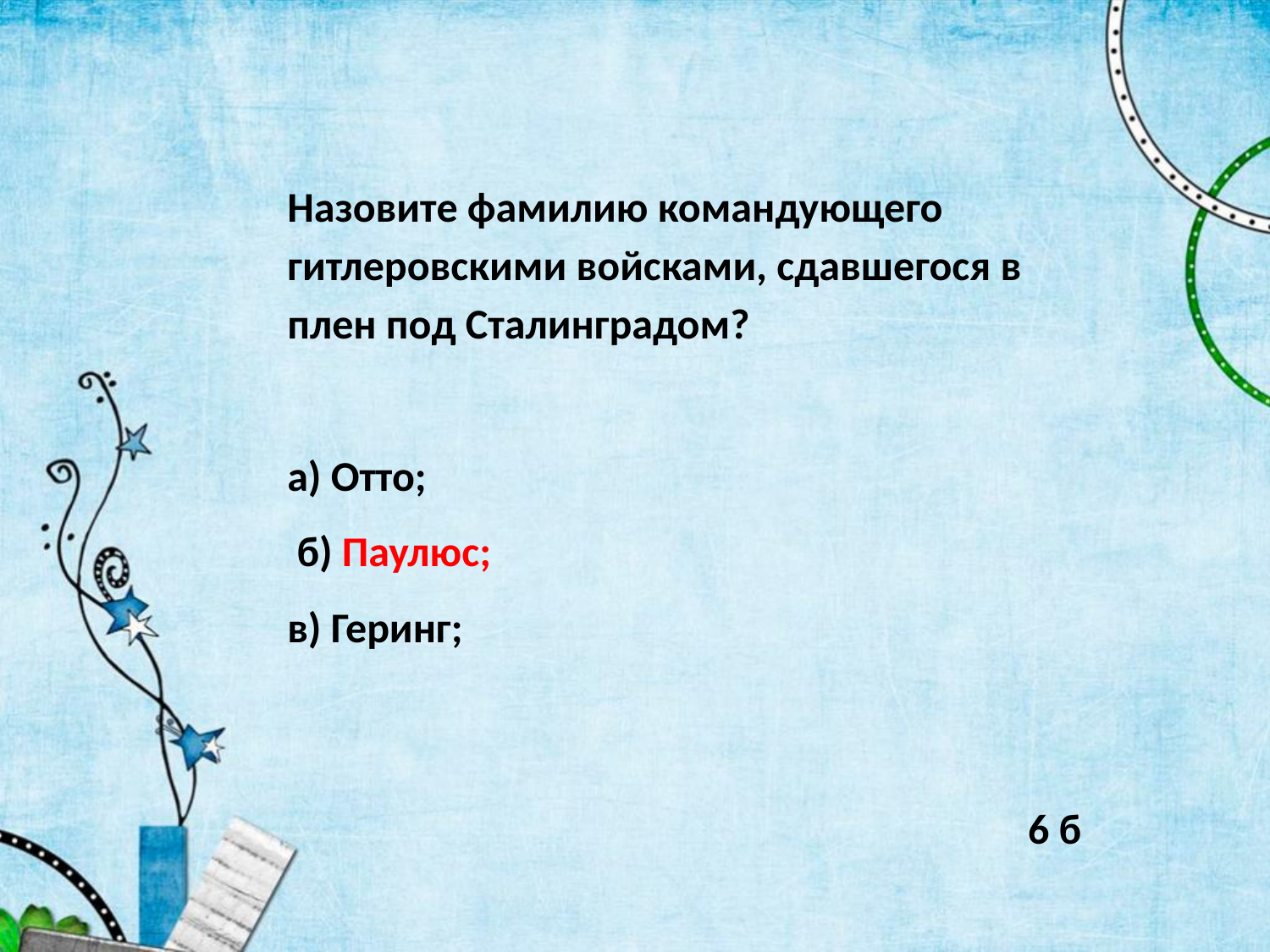

Назовите фамилию командующего гитлеровскими войсками, сдавшегося в плен под Сталинградом?

а) Отто;
 б) Паулюс;
в) Геринг;
6 б